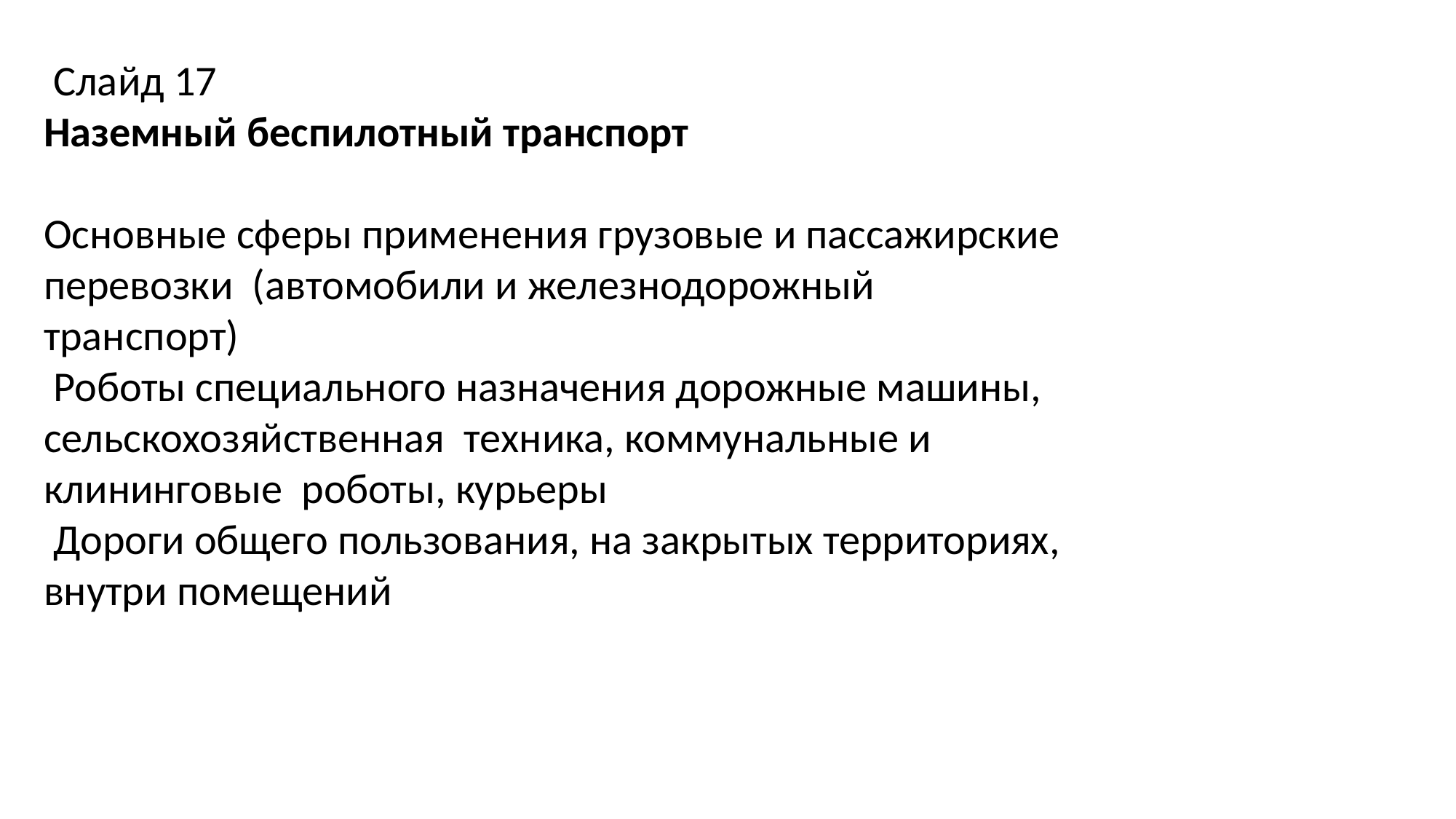

Слайд 17
Наземный беспилотный транспорт

Основные сферы применения грузовые и пассажирские перевозки  (автомобили и железнодорожный  транспорт)
 Роботы специального назначения дорожные машины, сельскохозяйственная  техника, коммунальные и клининговые  роботы, курьеры
 Дороги общего пользования, на закрытых территориях,  внутри помещений